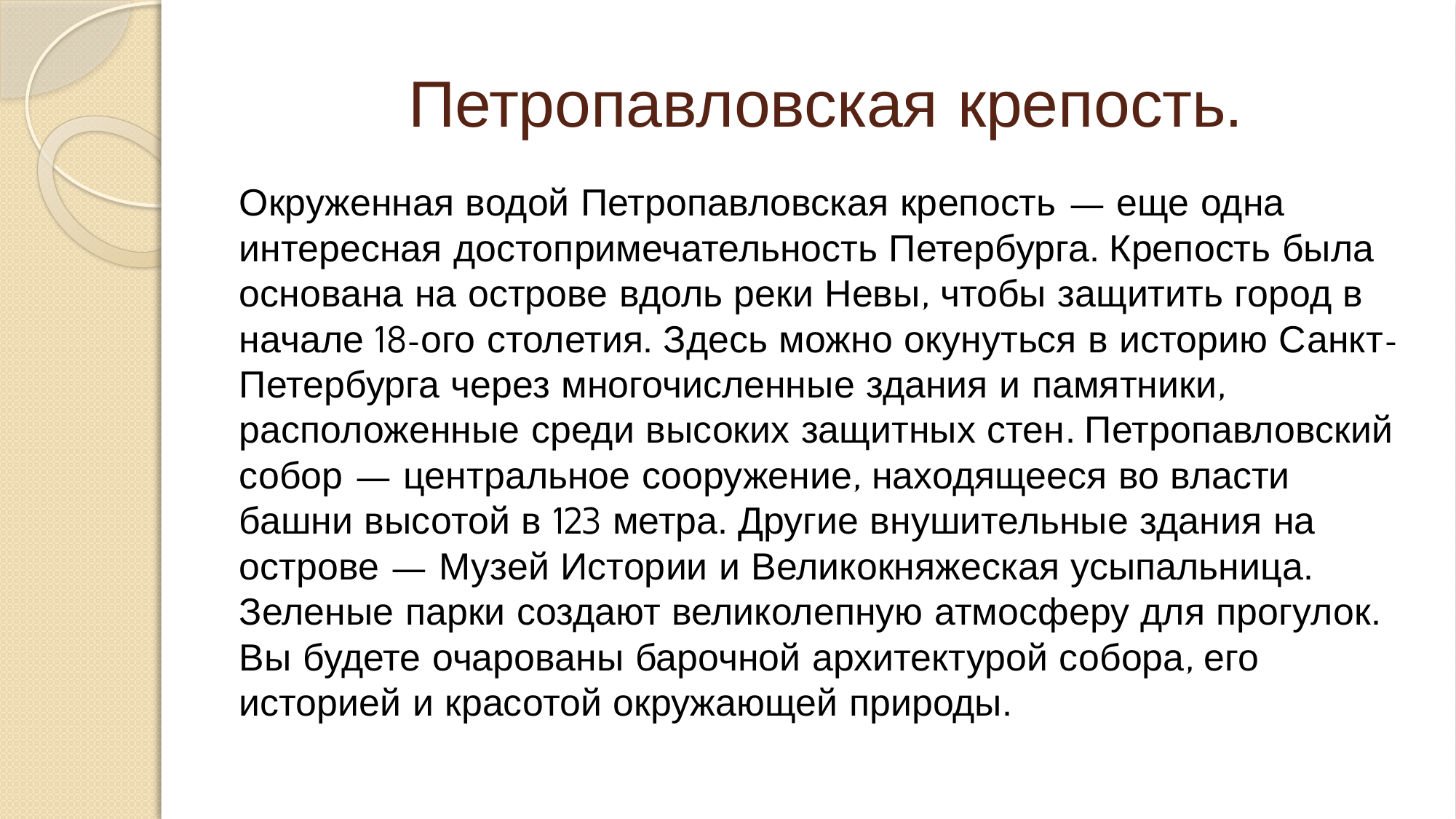

# Петропавловская крепость.
Окруженная водой Петропавловская крепость — еще одна интересная достопримечательность Петербурга. Крепость была основана на острове вдоль реки Невы, чтобы защитить город в  начале 18-ого столетия. Здесь можно окунуться в историю Санкт-Петербурга через многочисленные здания и памятники, расположенные среди высоких защитных стен. Петропавловский собор — центральное сооружение, находящееся во власти башни высотой в 123 метра. Другие внушительные здания на острове — Музей Истории и Великокняжеская усыпальница. Зеленые парки создают великолепную атмосферу для прогулок. Вы будете очарованы барочной архитектурой собора, его историей и красотой окружающей природы.